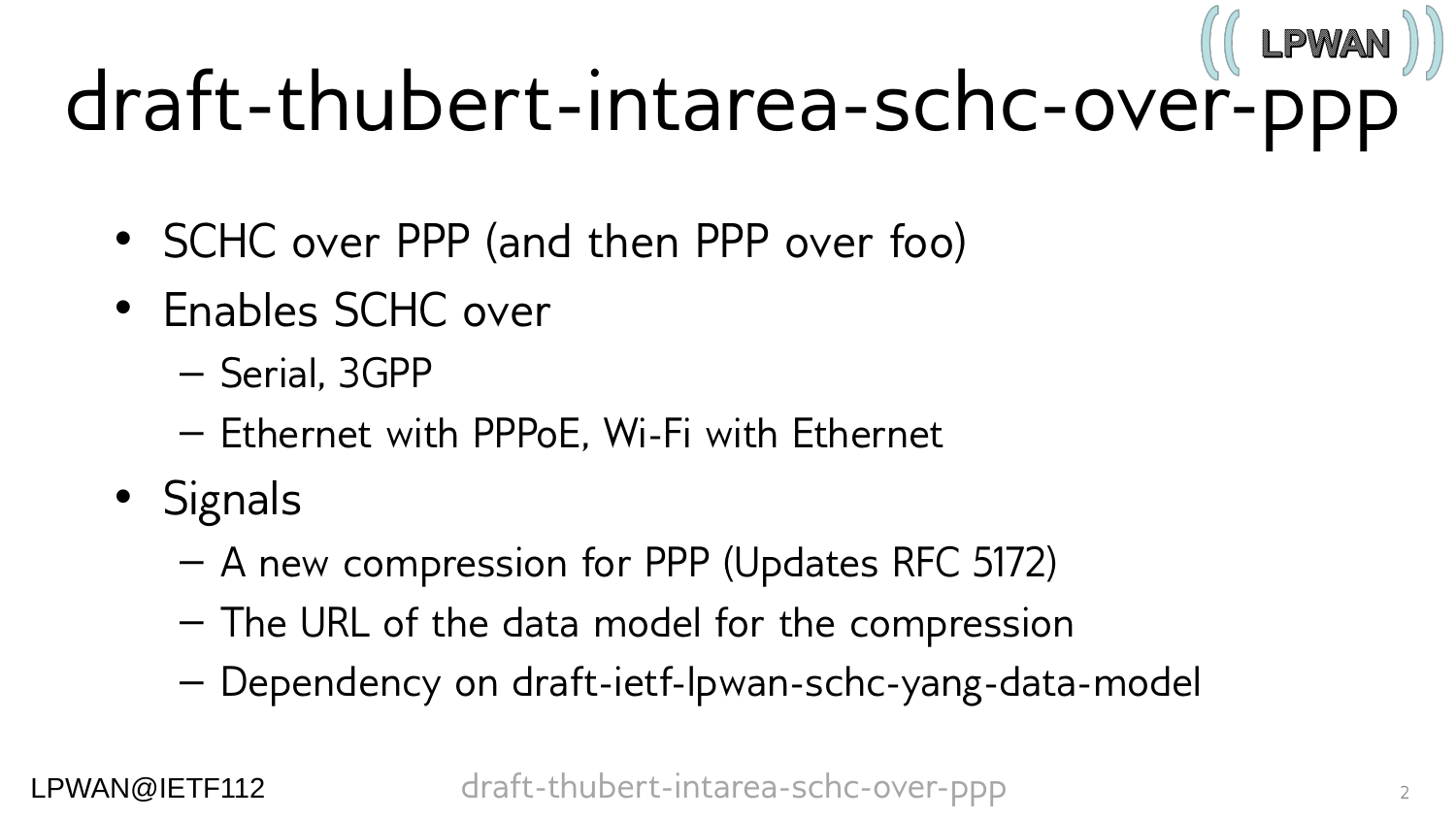

# draft-thubert-intarea-schc-over-ppp
SCHC over PPP (and then PPP over foo)
Enables SCHC over
Serial, 3GPP
Ethernet with PPPoE, Wi-Fi with Ethernet
Signals
A new compression for PPP (Updates RFC 5172)
The URL of the data model for the compression
Dependency on draft-ietf-lpwan-schc-yang-data-model

2